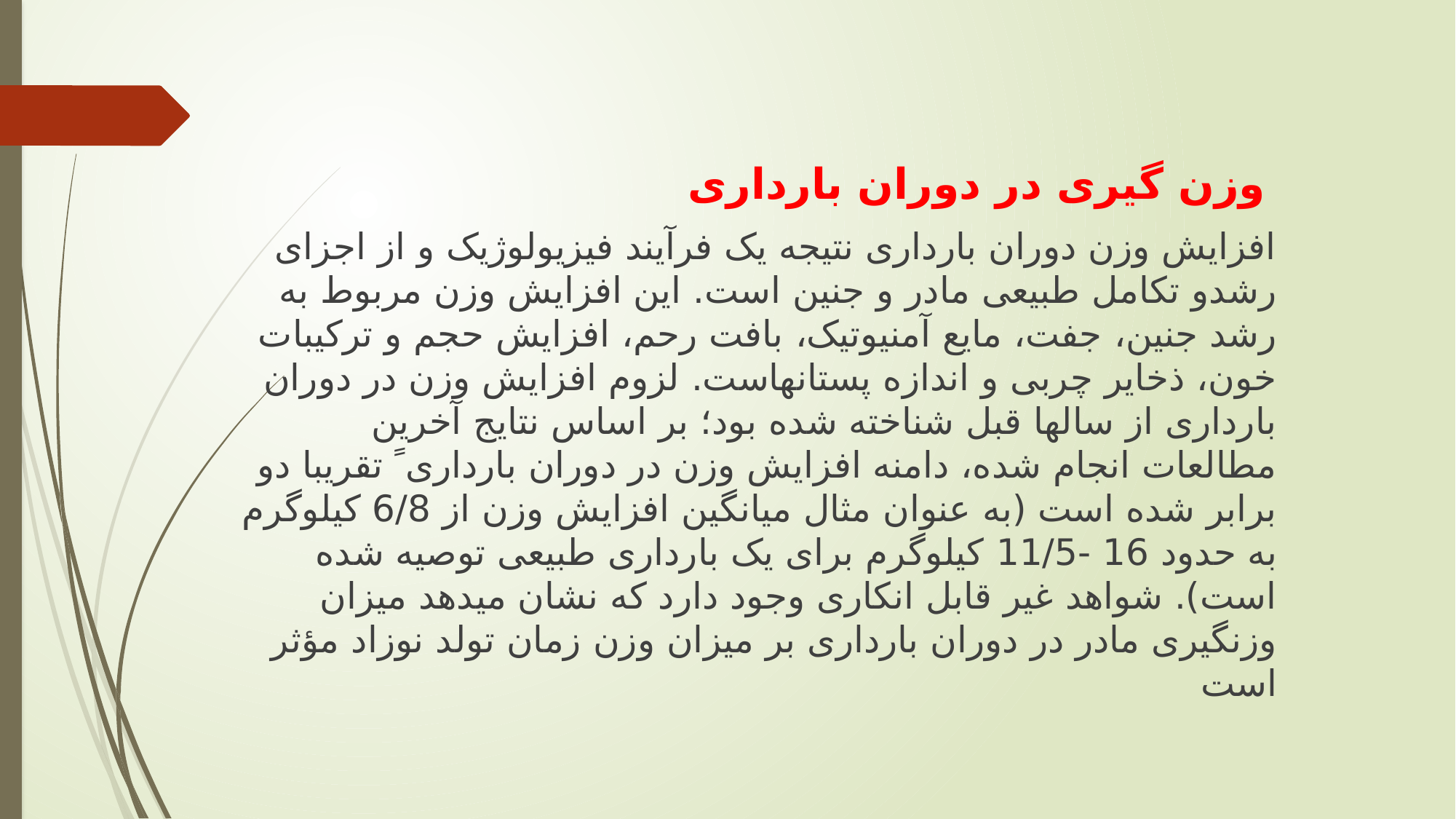

وزن گیری در دوران بارداری
افزایش وزن دوران بارداری نتیجه یک فرآیند فیزیولوژیک و از اجزای رشدو تکامل طبیعی مادر و جنین است. این افزایش وزن مربوط به رشد جنین، جفت، مایع آمنیوتیک، بافت رحم، افزایش حجم و ترکیبات خون، ذخایر چربی و اندازه پستانهاست. لزوم افزایش وزن در دوران بارداری از سالها قبل شناخته شده بود؛ بر اساس نتایج آخرین مطالعات انجام شده، دامنه افزایش وزن در دوران بارداری ً تقریبا دو برابر شده است (به عنوان مثال میانگین افزایش وزن از 6/8 کیلوگرم به حدود 16 -11/5 کیلوگرم برای یک بارداری طبیعی توصیه شده است). شواهد غیر قابل انکاری وجود دارد که نشان میدهد میزان وزنگیری مادر در دوران بارداری بر میزان وزن زمان تولد نوزاد مؤثر است